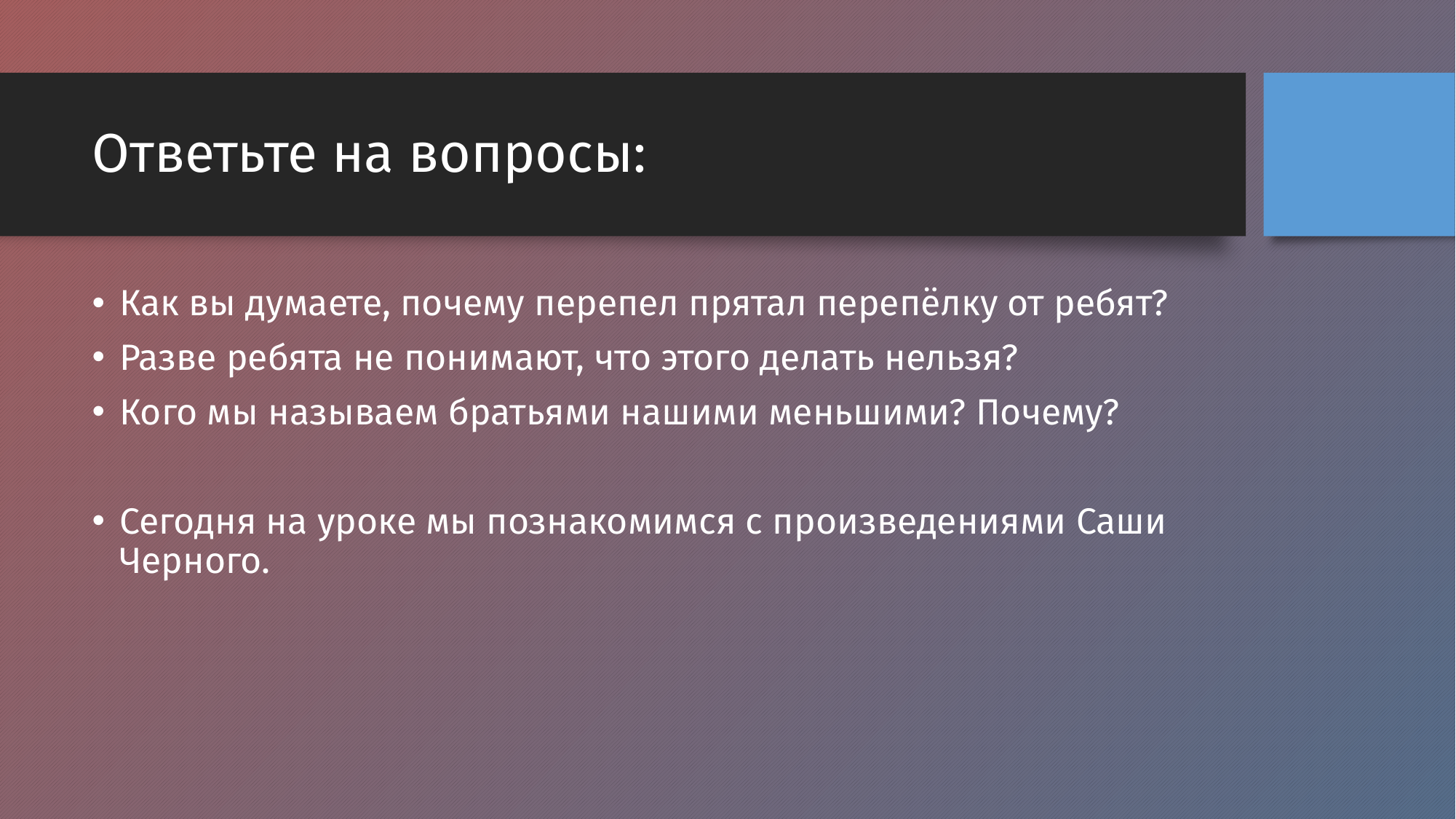

# Ответьте на вопросы:
Как вы думаете, почему перепел прятал перепёлку от ребят?
Разве ребята не понимают, что этого делать нельзя?
Кого мы называем братьями нашими меньшими? Почему?

Сегодня на уроке мы познакомимся с произведениями Саши Черного.